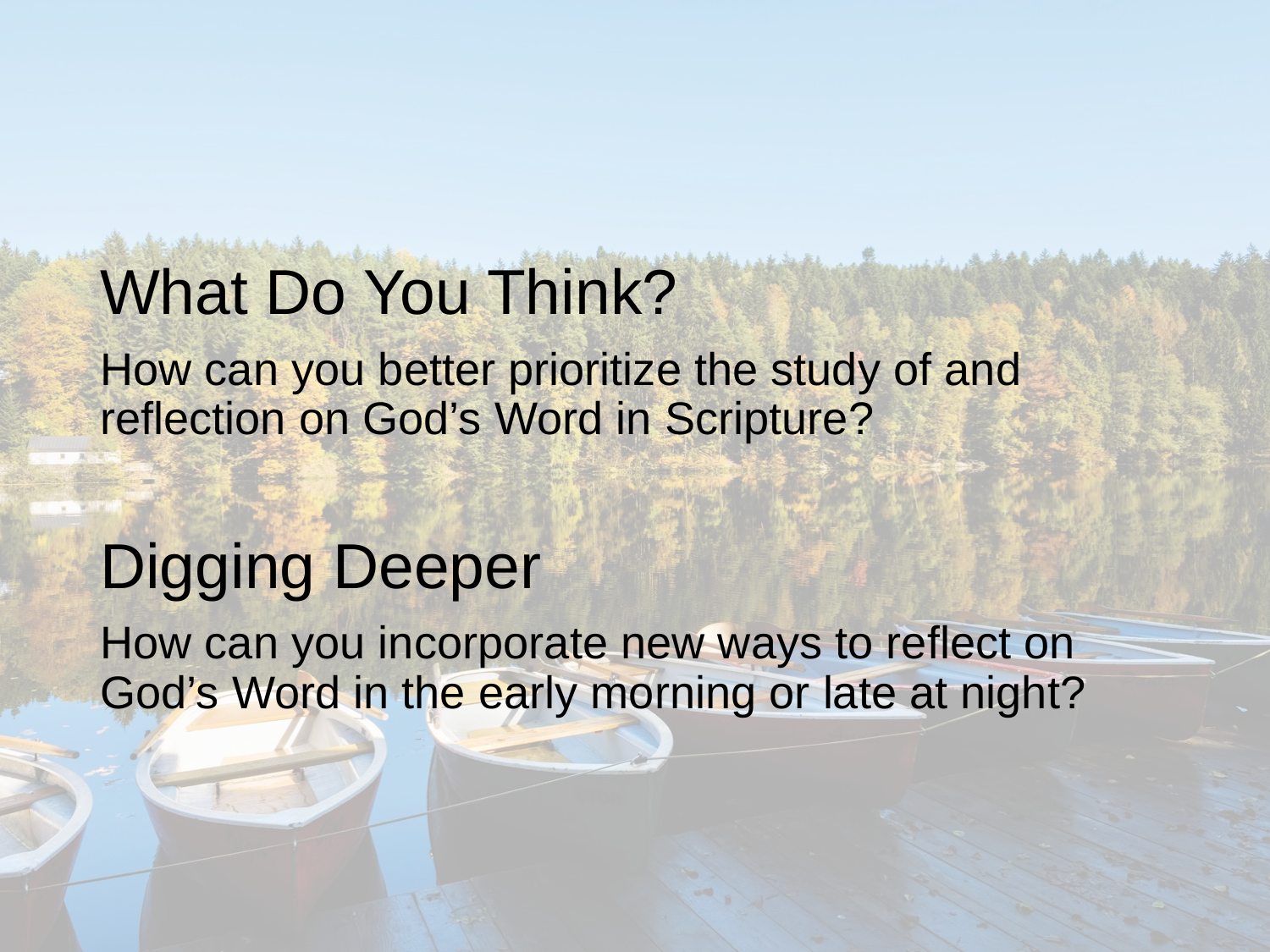

What Do You Think?
How can you better prioritize the study of and reflection on God’s Word in Scripture?

Digging Deeper
How can you incorporate new ways to reflect on God’s Word in the early morning or late at night?